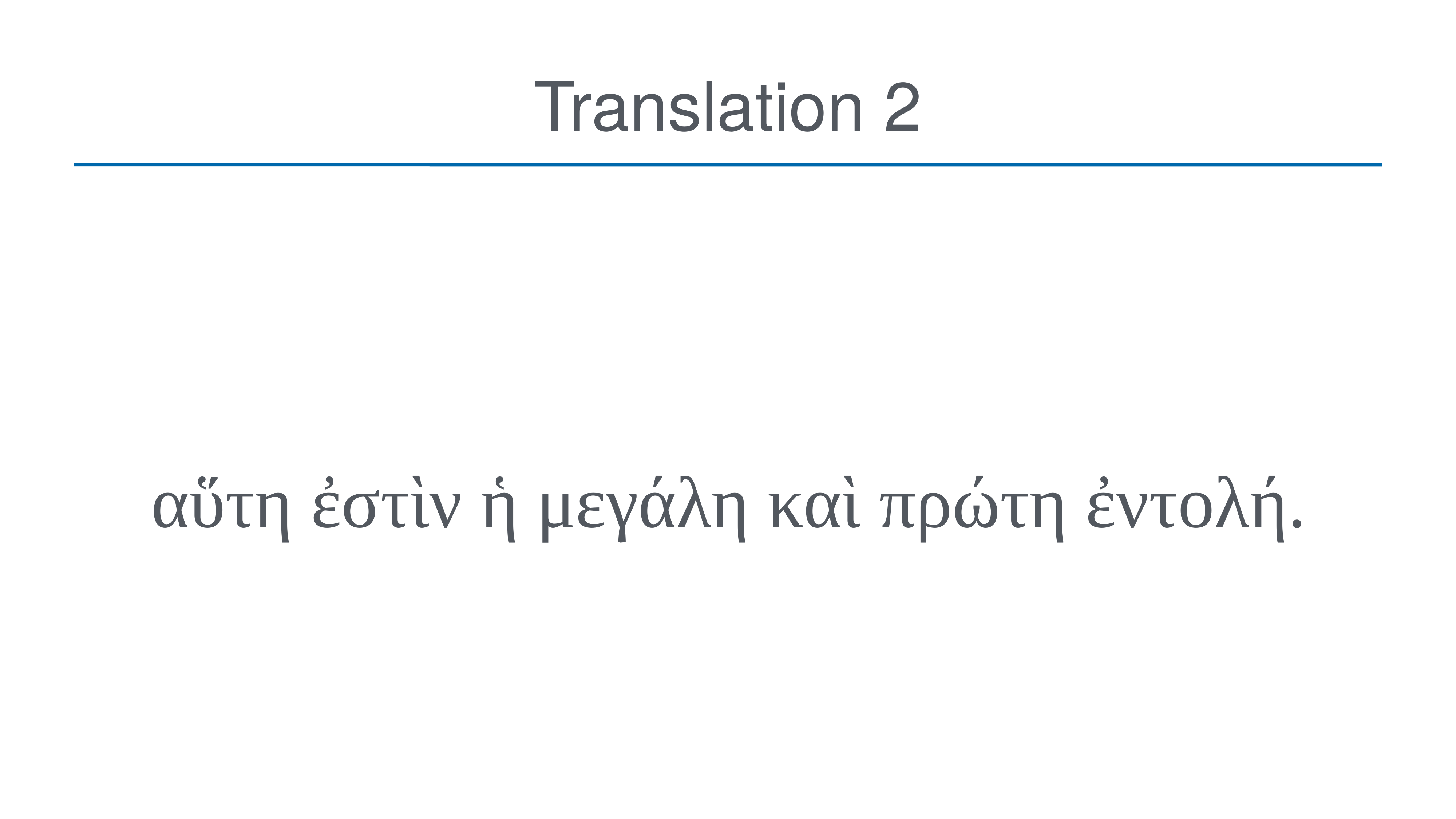

# Translation 2
αὕτη ἐστὶν ἡ μεγάλη καὶ πρώτη ἐντολή.